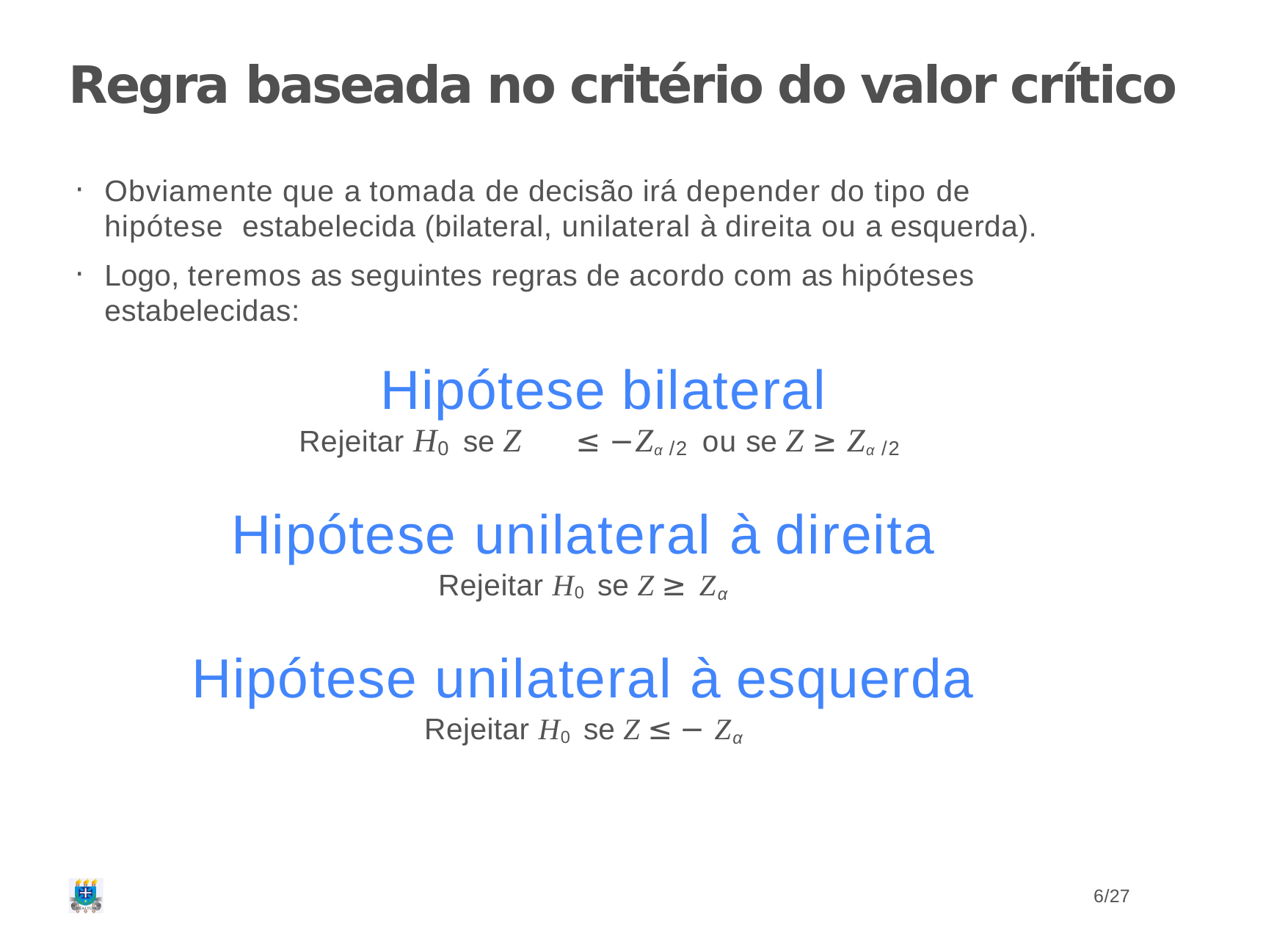

# Regra baseada no critério do valor crítico
Obviamente que a tomada de decisão irá depender do tipo de hipótese  estabelecida (bilateral, unilateral à direita ou a esquerda).
Logo, teremos as seguintes regras de acordo com as hipóteses
estabelecidas:
Hipótese bilateral
Rejeitar H0 se Z	≤ −Zα /2  ou se Z ≥ Zα /2

Hipótese unilateral à direita
Rejeitar H0 se Z ≥ Zα

Hipótese unilateral à esquerda
Rejeitar H0 se Z ≤ − Zα

6/27